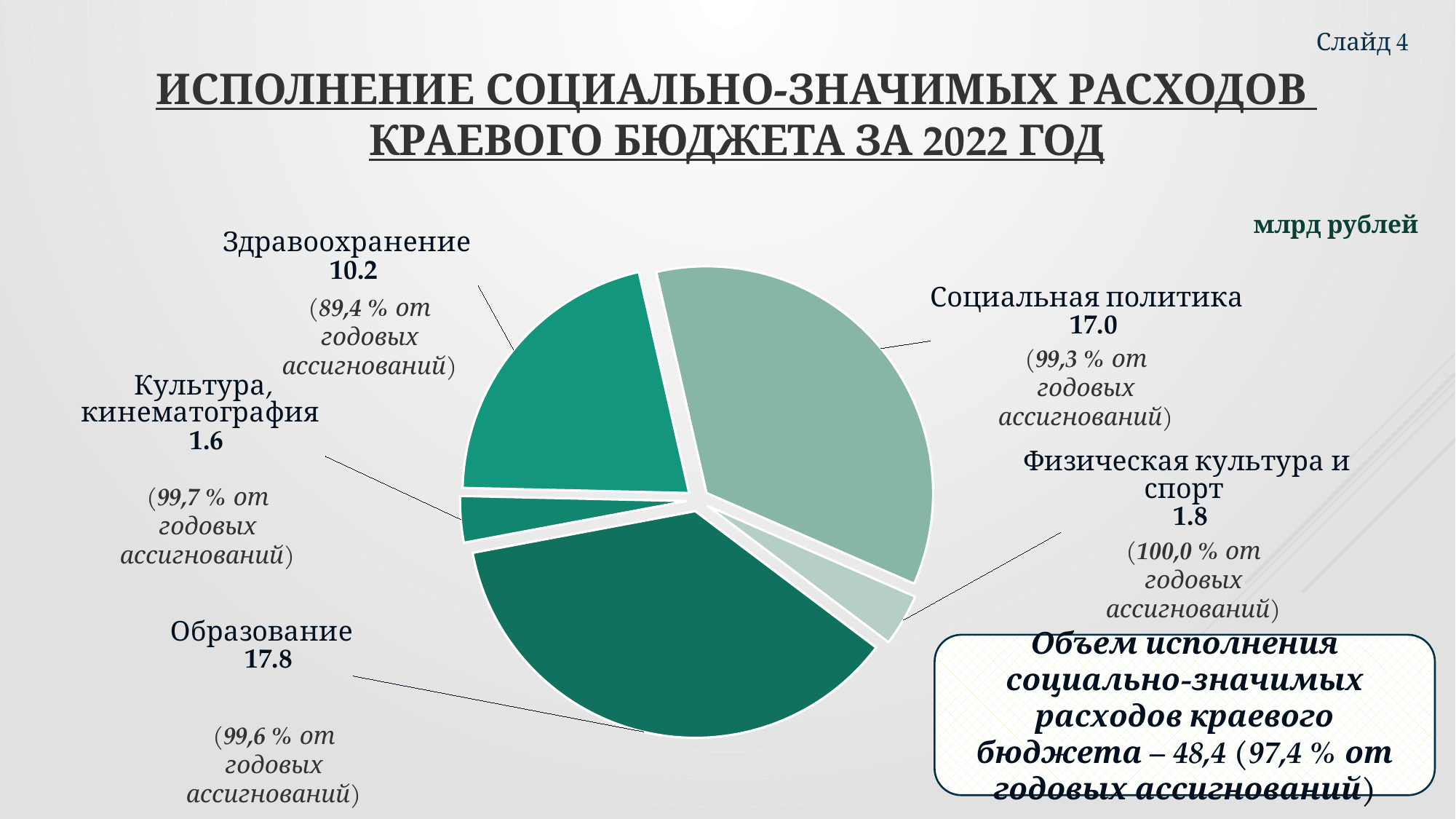

Слайд 4
# Исполнение социально-значимых расходов краевого бюджета за 2022 год

### Chart

| Category | Столбец1 |
|---|---|
| Образование | 17.8 |
| Культура, кинематография | 1.6 |
| Здравоохранение | 10.2 |
| Социальная политика | 17.0 |
| Физическая культура и спорт | 1.8 |
млрд рублей
(89,4 % от годовых ассигнований)
(99,3 % от годовых ассигнований)
(99,7 % от годовых ассигнований)
(100,0 % от годовых ассигнований)
Объем исполнения социально-значимых расходов краевого бюджета – 48,4 (97,4 % от годовых ассигнований)
(99,6 % от годовых ассигнований)